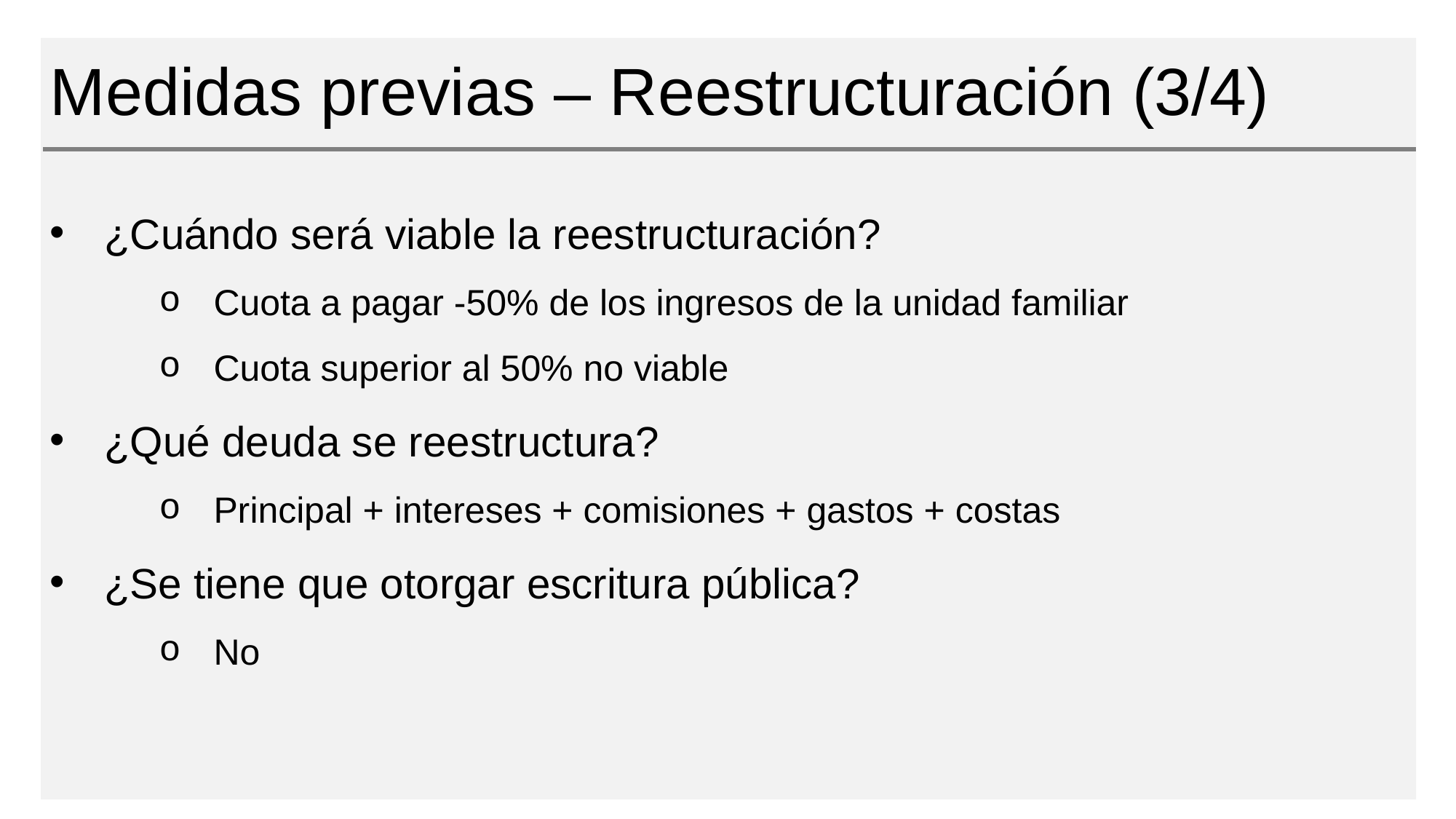

# Medidas previas – Reestructuración (3/4)
¿Cuándo será viable la reestructuración?
Cuota a pagar -50% de los ingresos de la unidad familiar
Cuota superior al 50% no viable
¿Qué deuda se reestructura?
Principal + intereses + comisiones + gastos + costas
¿Se tiene que otorgar escritura pública?
No